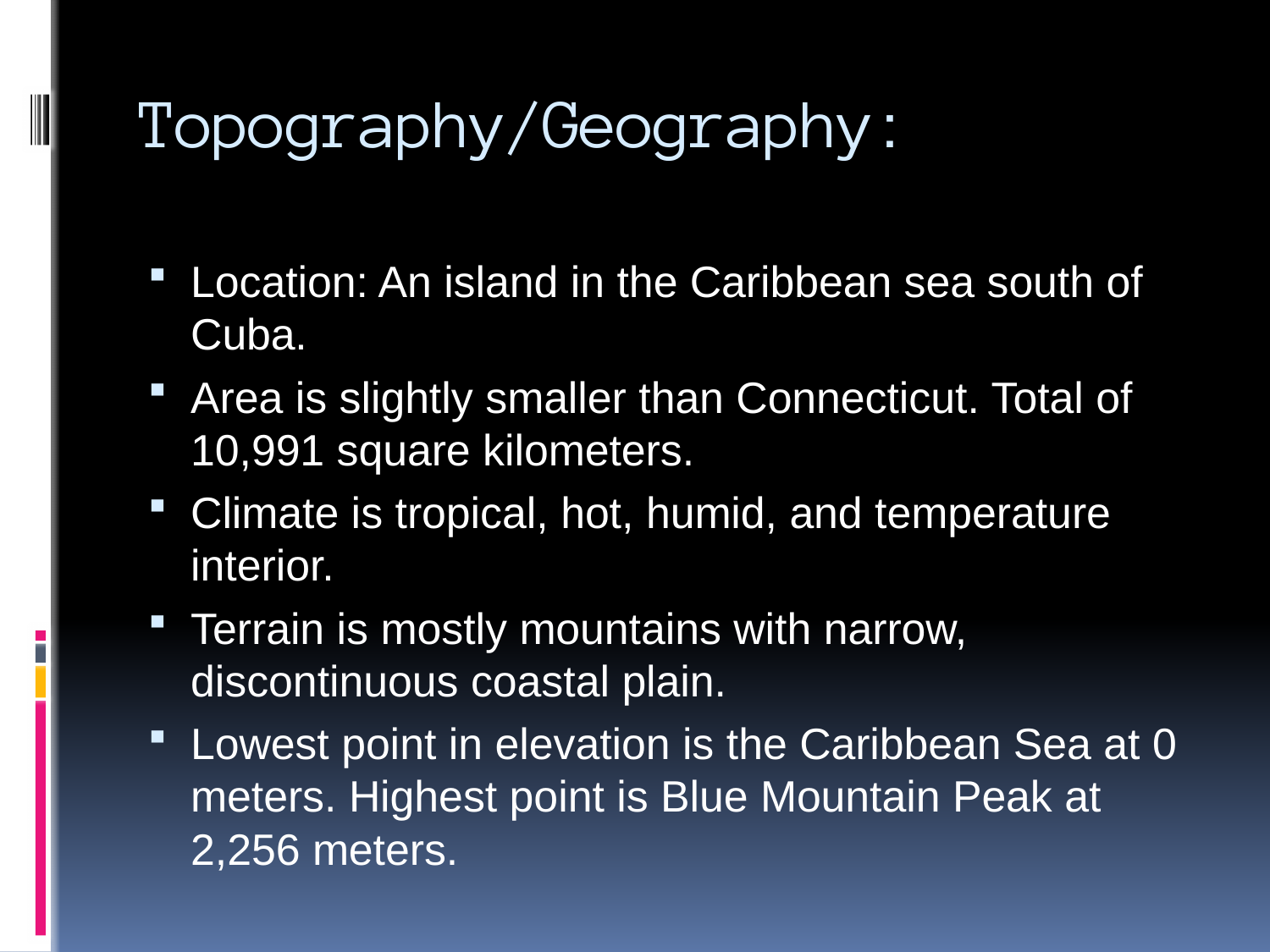

# Topography/Geography:
Location: An island in the Caribbean sea south of Cuba.
Area is slightly smaller than Connecticut. Total of 10,991 square kilometers.
Climate is tropical, hot, humid, and temperature interior.
Terrain is mostly mountains with narrow, discontinuous coastal plain.
Lowest point in elevation is the Caribbean Sea at 0 meters. Highest point is Blue Mountain Peak at 2,256 meters.